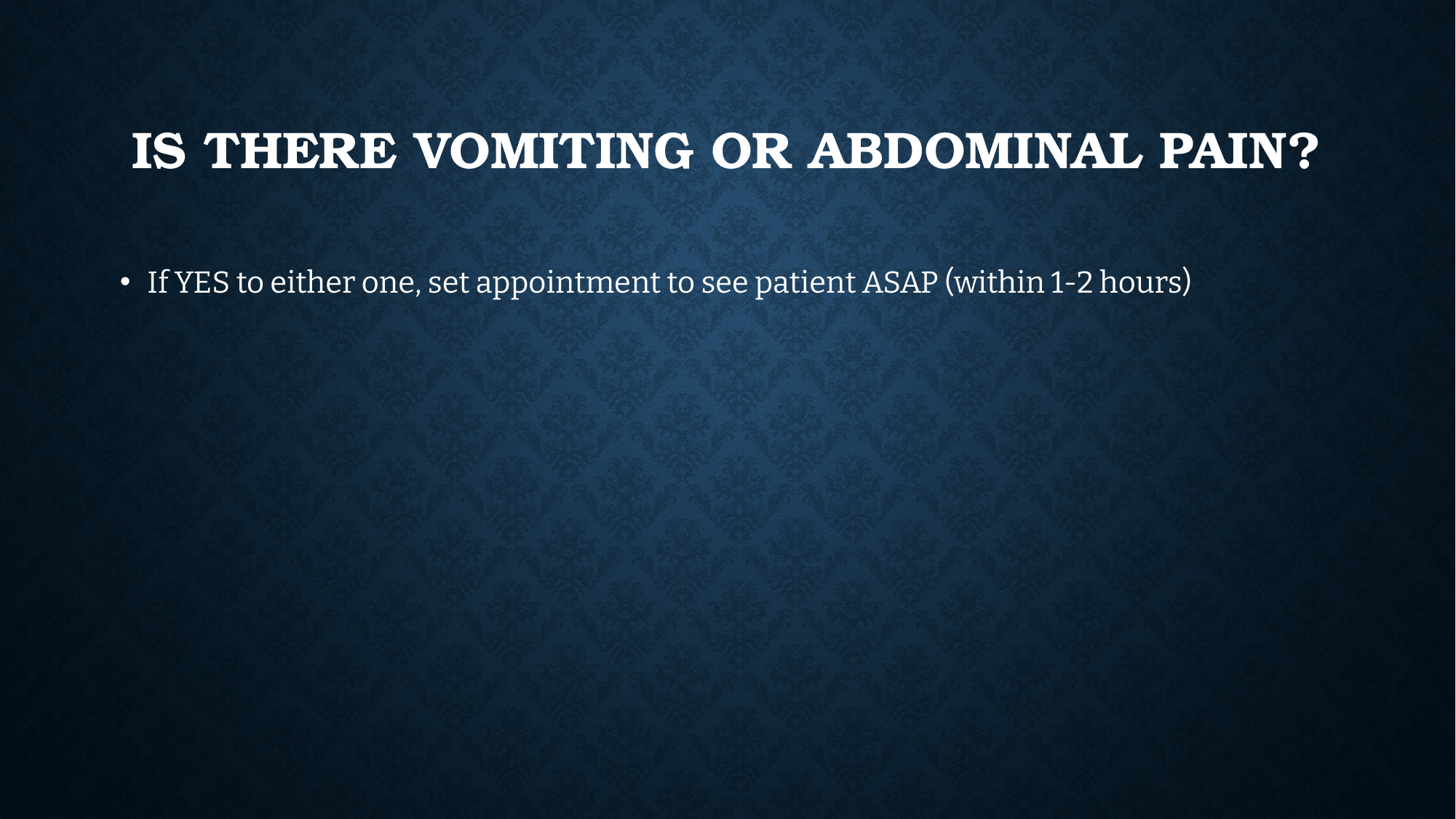

# Is there vomiting or abdominal pain?
If YES to either one, set appointment to see patient ASAP (within 1-2 hours)